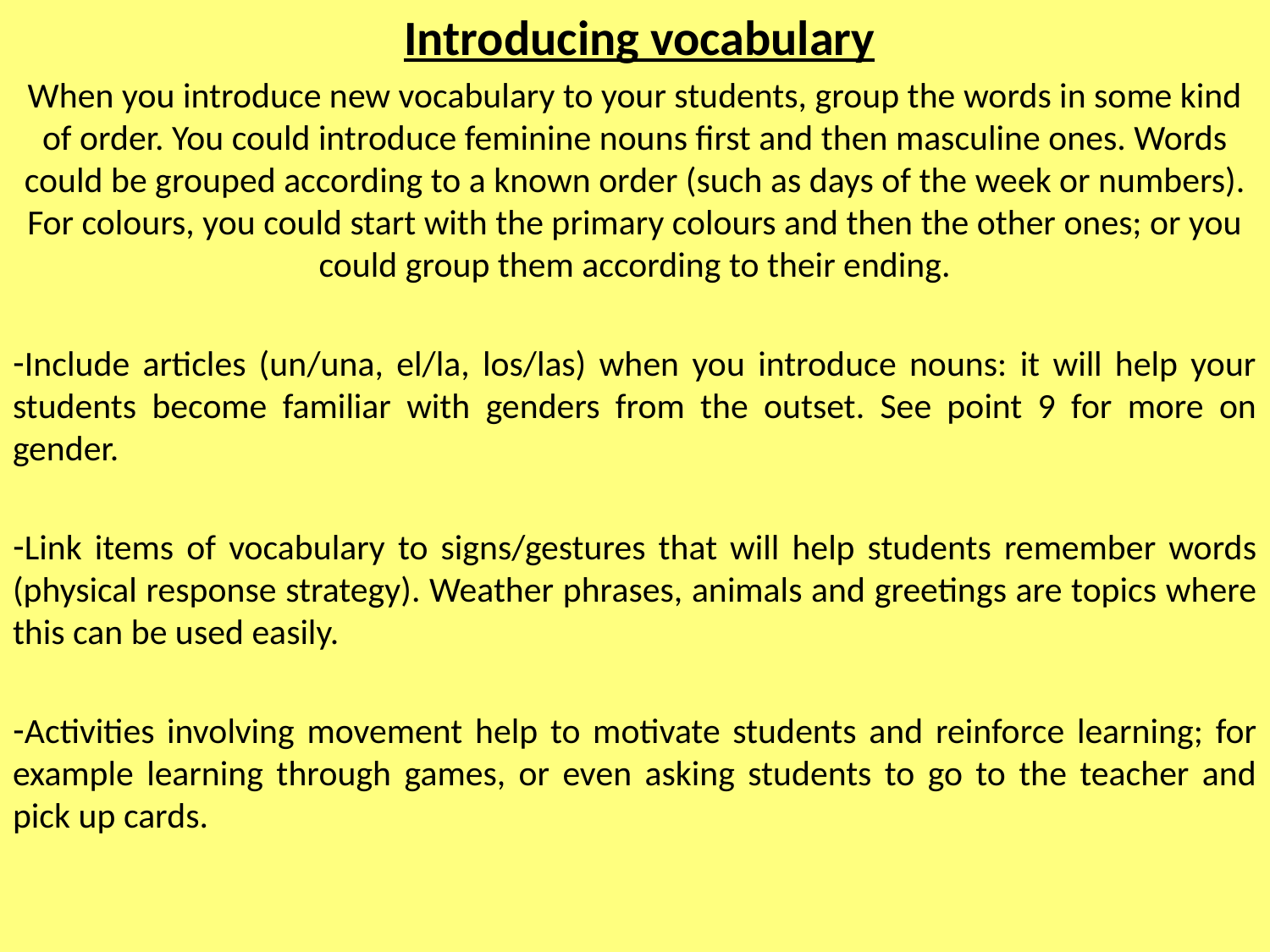

Introducing vocabulary
When you introduce new vocabulary to your students, group the words in some kind of order. You could introduce feminine nouns first and then masculine ones. Words could be grouped according to a known order (such as days of the week or numbers). For colours, you could start with the primary colours and then the other ones; or you could group them according to their ending.

Include articles (un/una, el/la, los/las) when you introduce nouns: it will help your students become familiar with genders from the outset. See point 9 for more on gender.

Link items of vocabulary to signs/gestures that will help students remember words (physical response strategy). Weather phrases, animals and greetings are topics where this can be used easily.

Activities involving movement help to motivate students and reinforce learning; for example learning through games, or even asking students to go to the teacher and pick up cards.